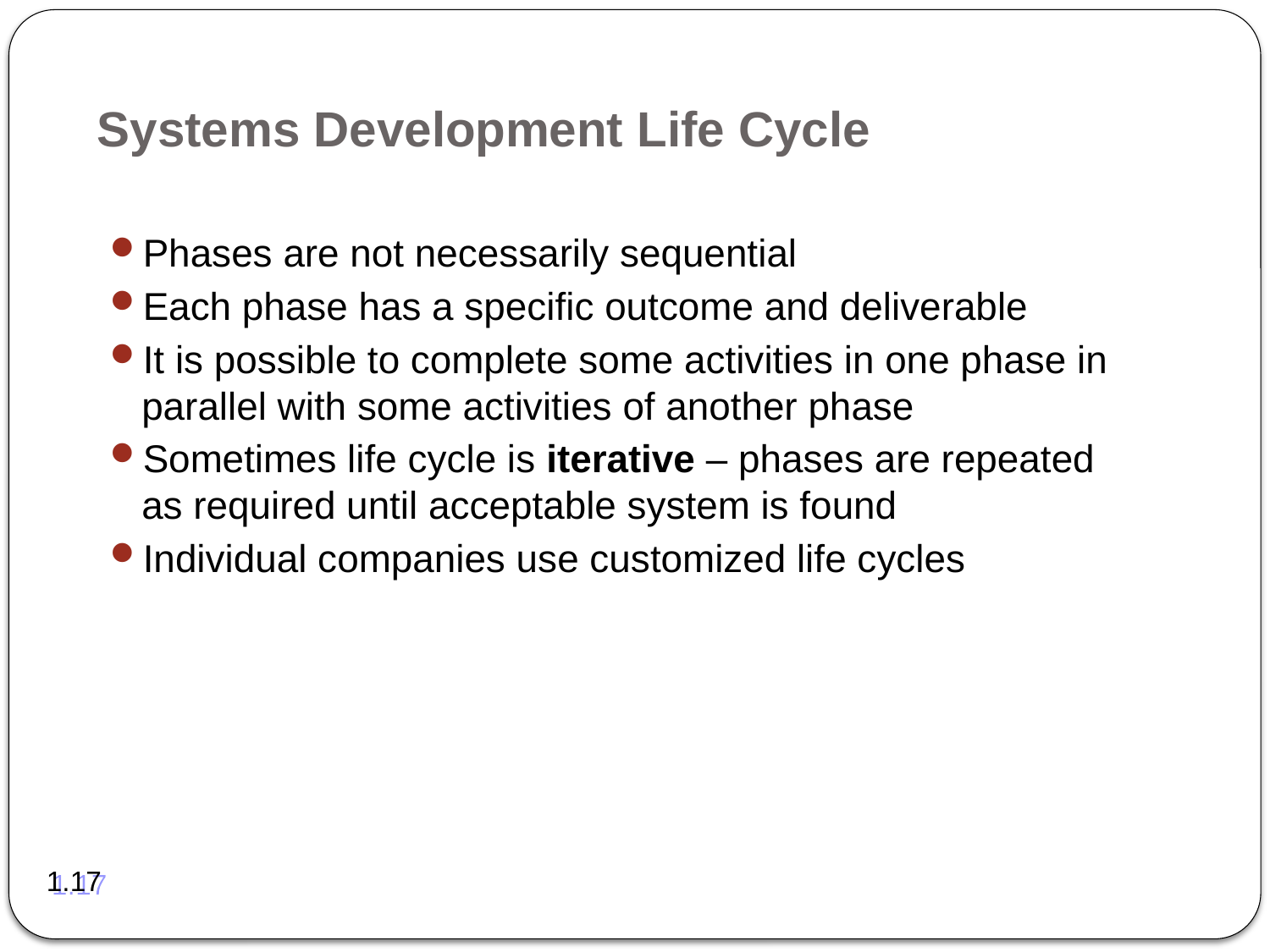

# Systems Development Life Cycle
Phases are not necessarily sequential
Each phase has a specific outcome and deliverable
It is possible to complete some activities in one phase in parallel with some activities of another phase
Sometimes life cycle is iterative – phases are repeated as required until acceptable system is found
Individual companies use customized life cycles

1.17